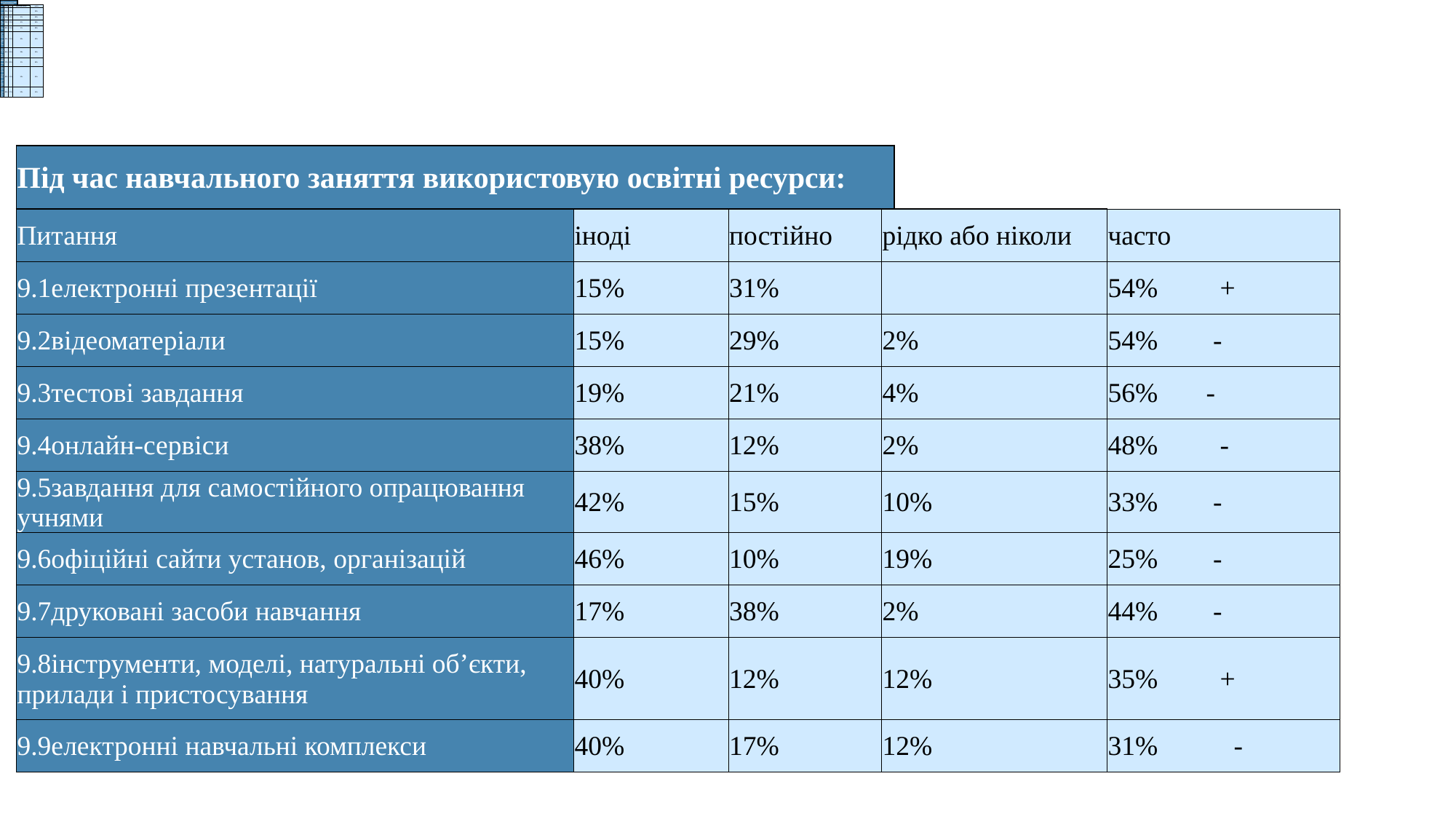

#
| Під час навчального заняття використовую освітні ресурси: |  |  |  |  |  |  |  |  |  |
| --- | --- | --- | --- | --- | --- | --- | --- | --- | --- |
| Питання | іноді | постійно | рідко або ніколи |  |  |  | часто |  |  |
| 9.1електронні презентації | 15% | 31% |  |  |  |  | 54% |  |  |
| 9.2відеоматеріали | 15% | 29% | 2% |  |  |  | 54% |  |  |
| 9.3тестові завдання | 19% | 21% | 4% |  |  |  | 56% |  |  |
| 9.4онлайн-сервіси | 38% | 12% | 2% |  |  |  | 48% |  |  |
| 9.5завдання для самостійного опрацювання учнями | 42% | 15% | 10% |  |  |  | 33% |  |  |
| 9.6офіційні сайти установ, організацій | 46% | 10% | 19% |  |  |  | 25% |  |  |
| 9.7друковані засоби навчання | 17% | 38% | 2% |  |  |  | 44% |  |  |
| 9.8інструменти, моделі, натуральні об’єкти, прилади і пристосування | 40% | 12% | 12% |  |  |  | 35% |  |  |
| 9.9електронні навчальні комплекси | 40% | 17% | 12% |  |  |  | 31% |  |  |
| Під час навчального заняття використовую освітні ресурси: |  |  |  |  |  |  |  |  |  |
| --- | --- | --- | --- | --- | --- | --- | --- | --- | --- |
| Питання | іноді | постійно | рідко або ніколи |  |  |  | часто |  |  |
| 9.1електронні презентації | 15% | 31% |  |  |  |  | 54% + |  |  |
| 9.2відеоматеріали | 15% | 29% | 2% |  |  |  | 54% - |  |  |
| 9.3тестові завдання | 19% | 21% | 4% |  |  |  | 56% - |  |  |
| 9.4онлайн-сервіси | 38% | 12% | 2% |  |  |  | 48% - |  |  |
| 9.5завдання для самостійного опрацювання учнями | 42% | 15% | 10% |  |  |  | 33% - |  |  |
| 9.6офіційні сайти установ, організацій | 46% | 10% | 19% |  |  |  | 25% - |  |  |
| 9.7друковані засоби навчання | 17% | 38% | 2% |  |  |  | 44% - |  |  |
| 9.8інструменти, моделі, натуральні об’єкти, прилади і пристосування | 40% | 12% | 12% |  |  |  | 35% + |  |  |
| 9.9електронні навчальні комплекси | 40% | 17% | 12% |  |  |  | 31% - |  |  |